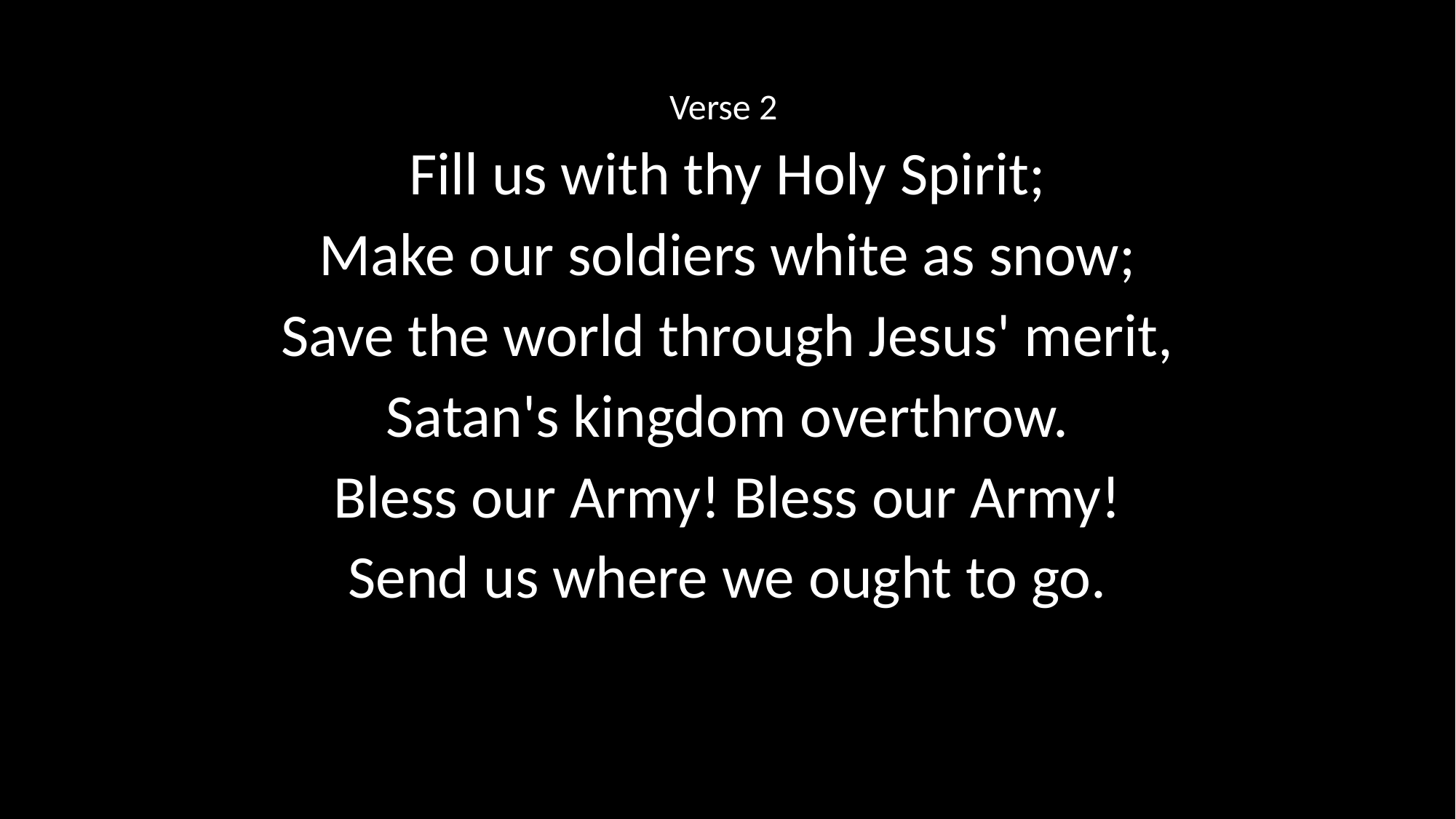

Verse 2
Fill us with thy Holy Spirit;
Make our soldiers white as snow;
Save the world through Jesus' merit,
Satan's kingdom overthrow.
Bless our Army! Bless our Army!
Send us where we ought to go.